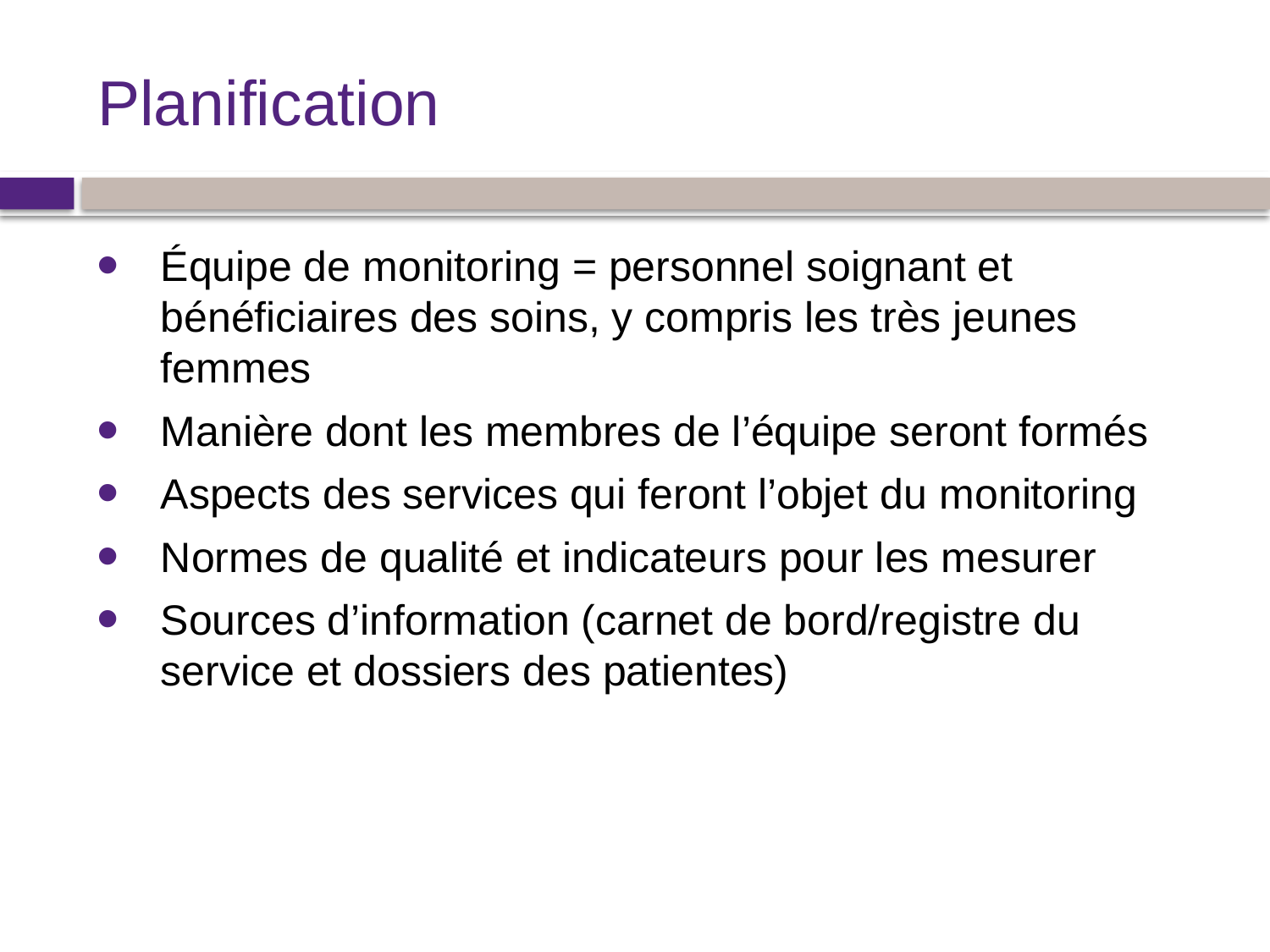

# Planification
Équipe de monitoring = personnel soignant et bénéficiaires des soins, y compris les très jeunes femmes
Manière dont les membres de l’équipe seront formés
Aspects des services qui feront l’objet du monitoring
Normes de qualité et indicateurs pour les mesurer
Sources d’information (carnet de bord/registre du service et dossiers des patientes)